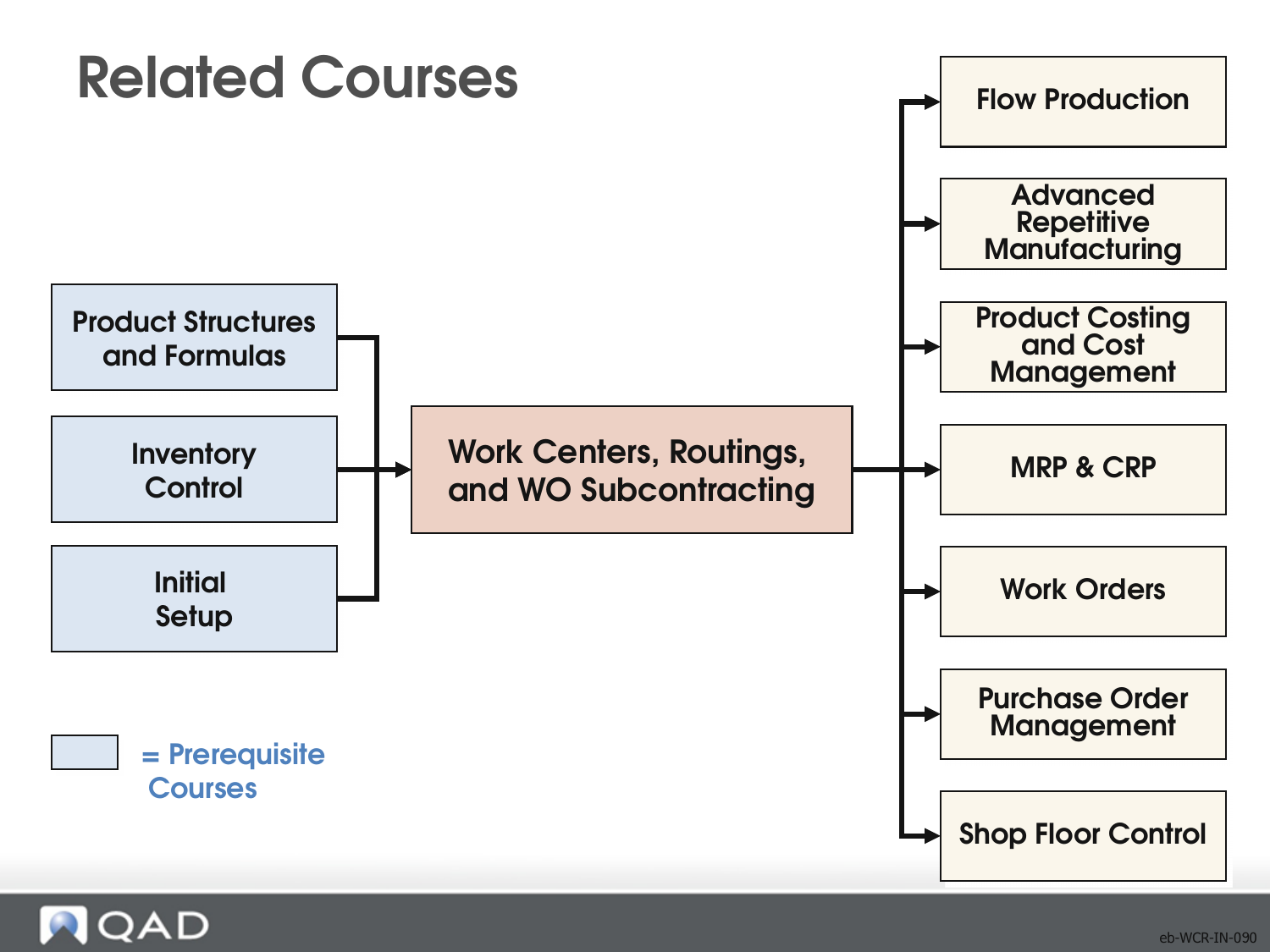

# Related Courses
Flow Production
Advanced Repetitive Manufacturing
Product Structures
and Formulas
Product Costing and Cost Management
Work Centers, Routings,
and WO Subcontracting
Inventory
Control
MRP & CRP
Initial
Setup
Work Orders
Purchase Order Management
= Prerequisite
 Courses

Shop Floor Control
eb-WCR-IN-090